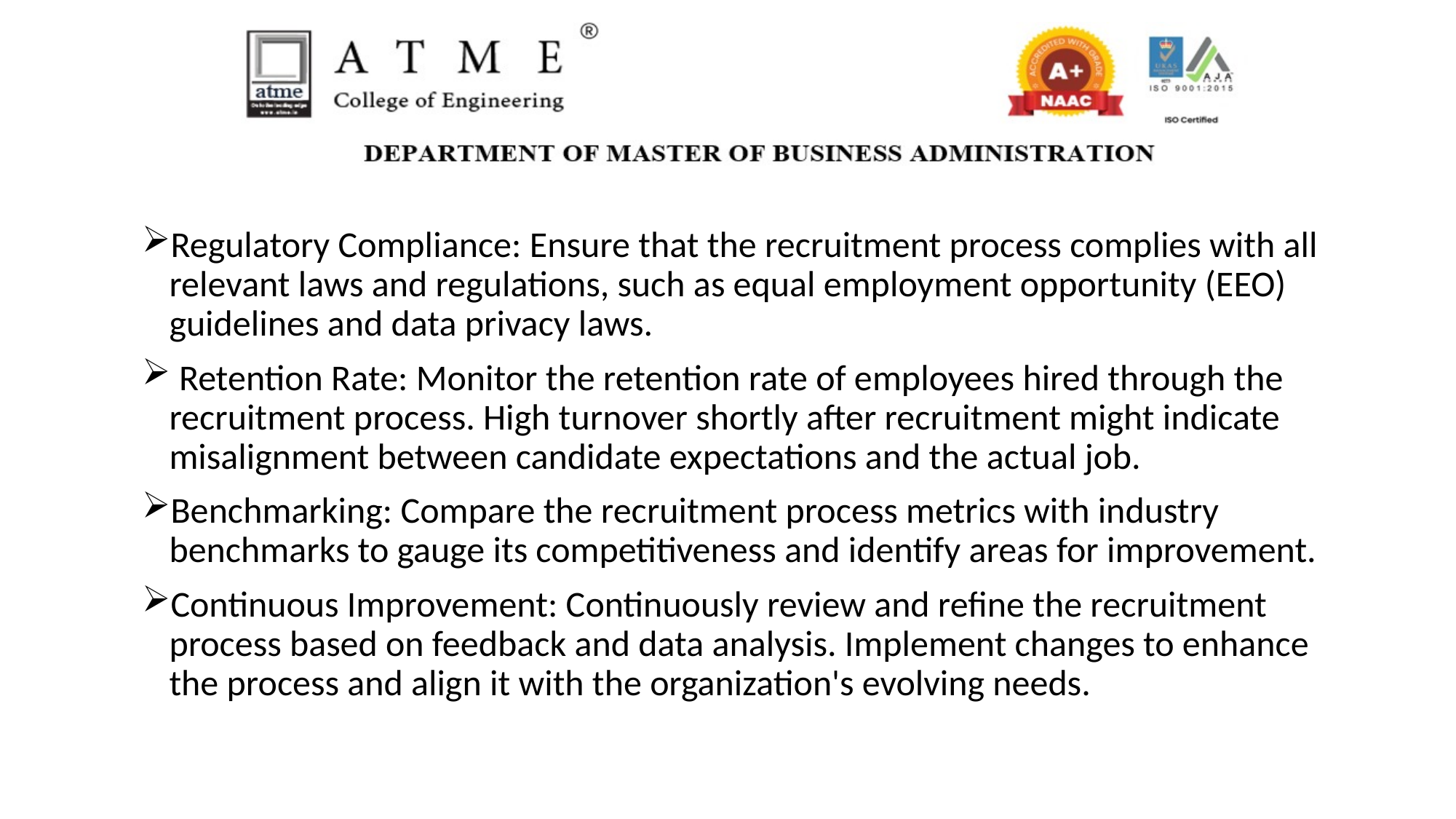

Regulatory Compliance: Ensure that the recruitment process complies with all relevant laws and regulations, such as equal employment opportunity (EEO) guidelines and data privacy laws.
 Retention Rate: Monitor the retention rate of employees hired through the recruitment process. High turnover shortly after recruitment might indicate misalignment between candidate expectations and the actual job.
Benchmarking: Compare the recruitment process metrics with industry benchmarks to gauge its competitiveness and identify areas for improvement.
Continuous Improvement: Continuously review and refine the recruitment process based on feedback and data analysis. Implement changes to enhance the process and align it with the organization's evolving needs.